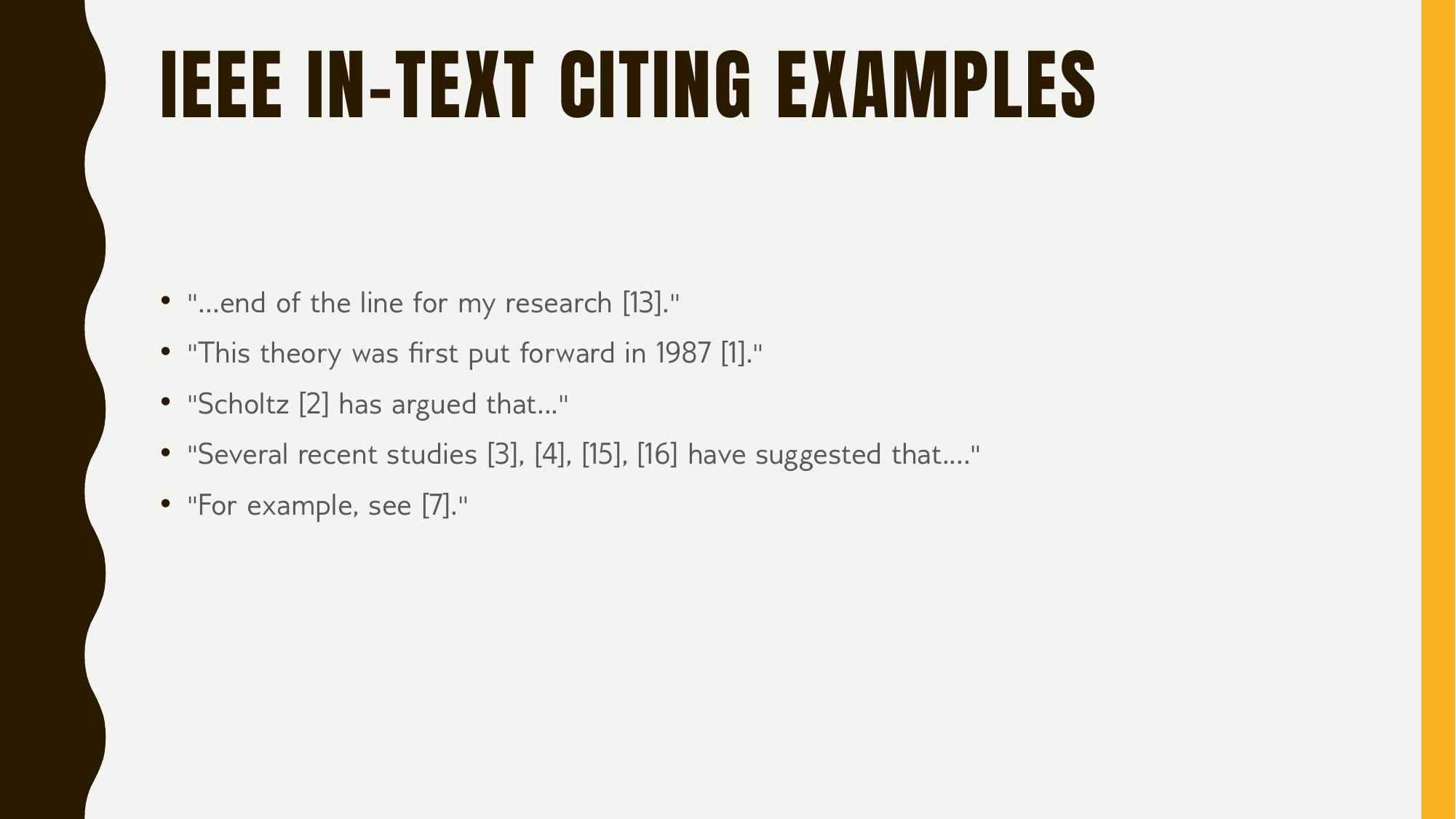

# IEEE In-Text Citing Examples
"...end of the line for my research [13]."
"This theory was first put forward in 1987 [1]."
"Scholtz [2] has argued that..."
"Several recent studies [3], [4], [15], [16] have suggested that...."
"For example, see [7]."